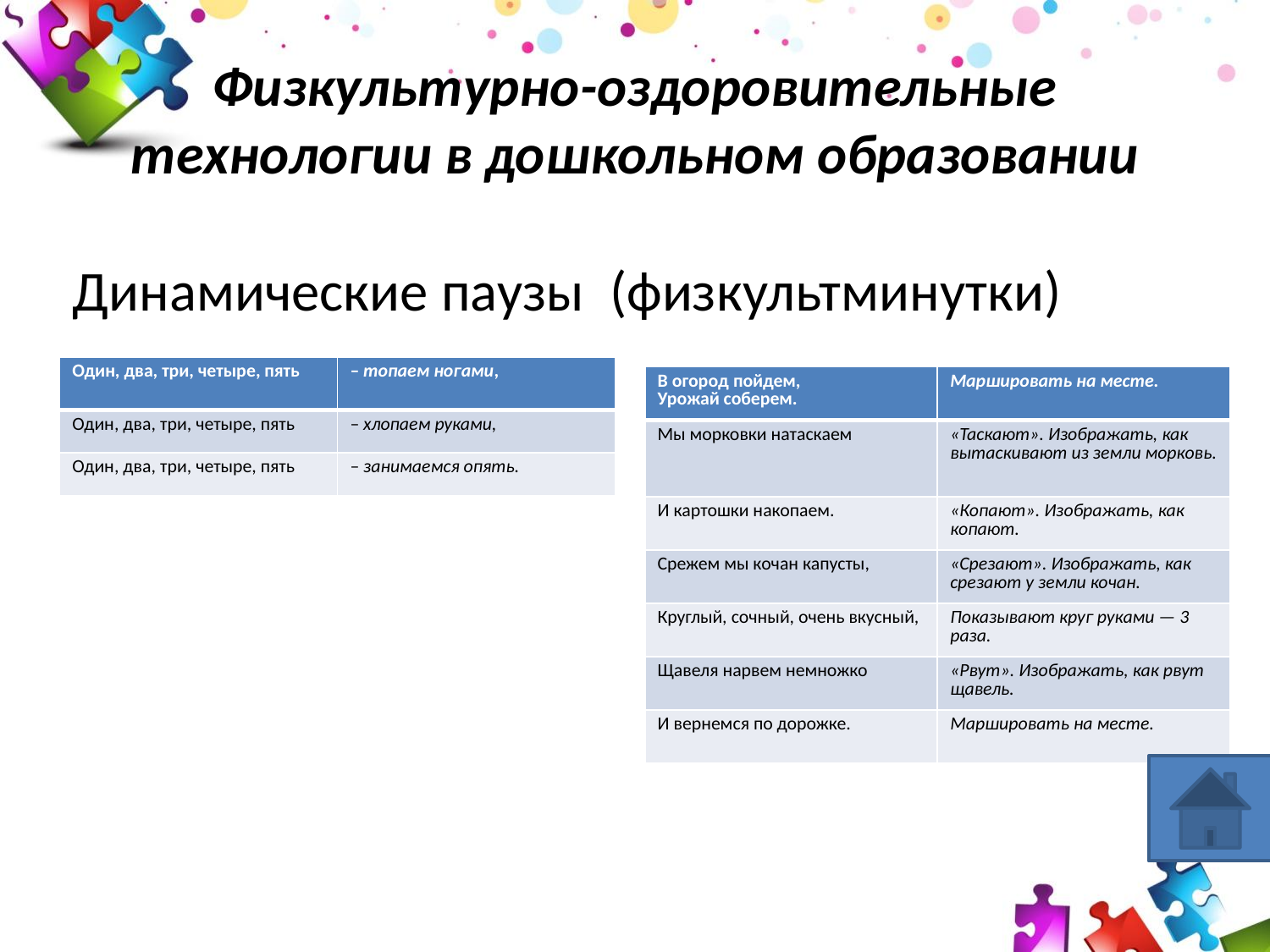

# Физкультурно-оздоровительные технологии в дошкольном образовании
Динамические паузы  (физкультминутки)

| Один, два, три, четыре, пять | – топаем ногами, |
| --- | --- |
| Один, два, три, четыре, пять | – хлопаем руками, |
| Один, два, три, четыре, пять | – занимаемся опять. |
| В огород пойдем, Урожай соберем. | Маршировать на месте. |
| --- | --- |
| Мы морковки натаскаем | «Таскают». Изображать, как вытаскивают из земли морковь. |
| И картошки накопаем. | «Копают». Изображать, как копают. |
| Срежем мы кочан капусты, | «Срезают». Изображать, как срезают у земли кочан. |
| Круглый, сочный, очень вкусный, | Показывают круг руками — 3 раза. |
| Щавеля нарвем немножко | «Рвут». Изображать, как рвут щавель. |
| И вернемся по дорожке. | Маршировать на месте. |